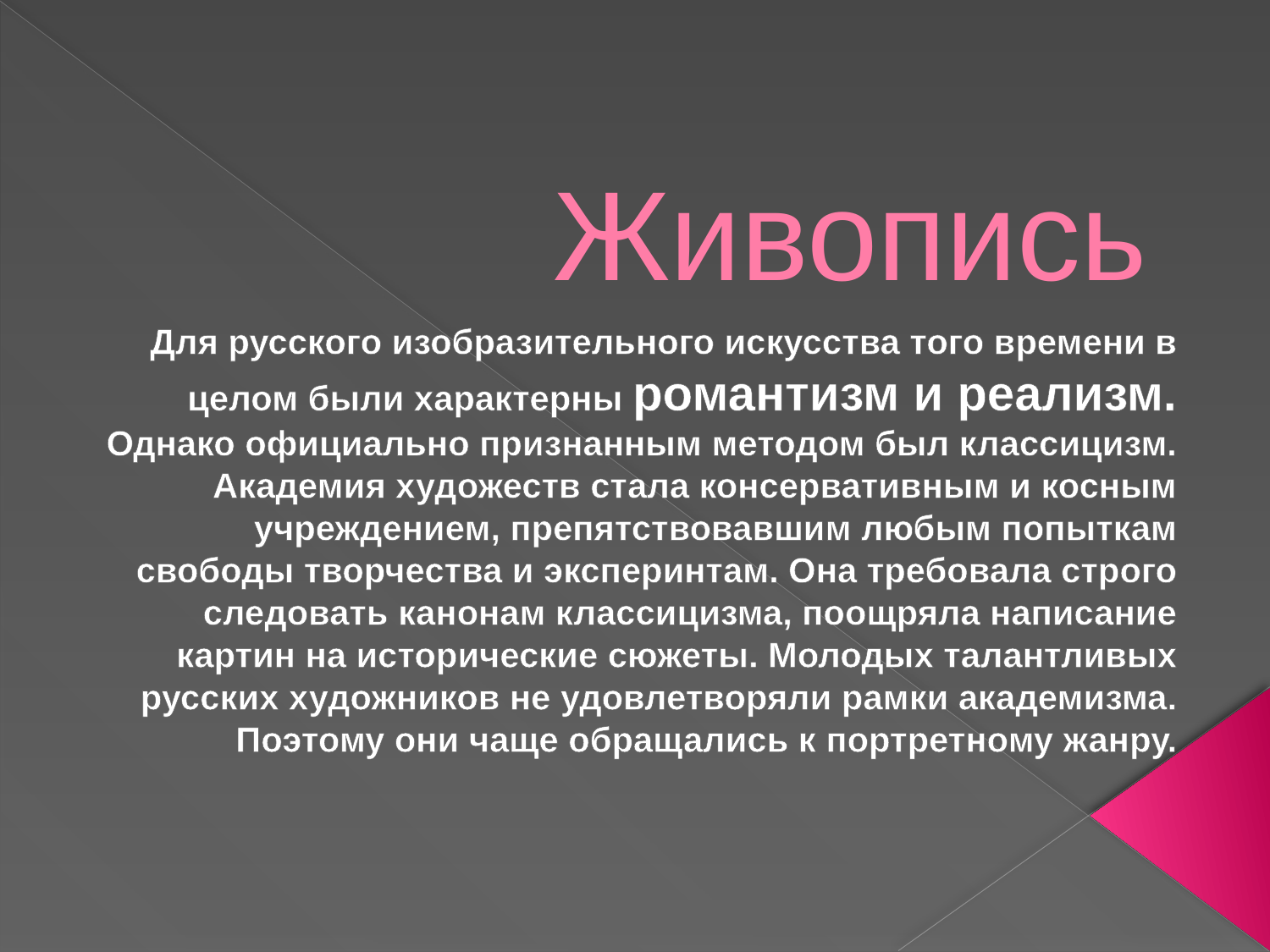

# Живопись
Для русского изобразительного искусства того времени в целом были характерны романтизм и реализм. Однако официально признанным методом был классицизм. Академия художеств стала консервативным и косным учреждением, препятствовавшим любым попыткам свободы творчества и эксперинтам. Она требовала строго следовать канонам классицизма, поощряла написание картин на исторические сюжеты. Молодых талантливых русских художников не удовлетворяли рамки академизма. Поэтому они чаще обращались к портретному жанру.